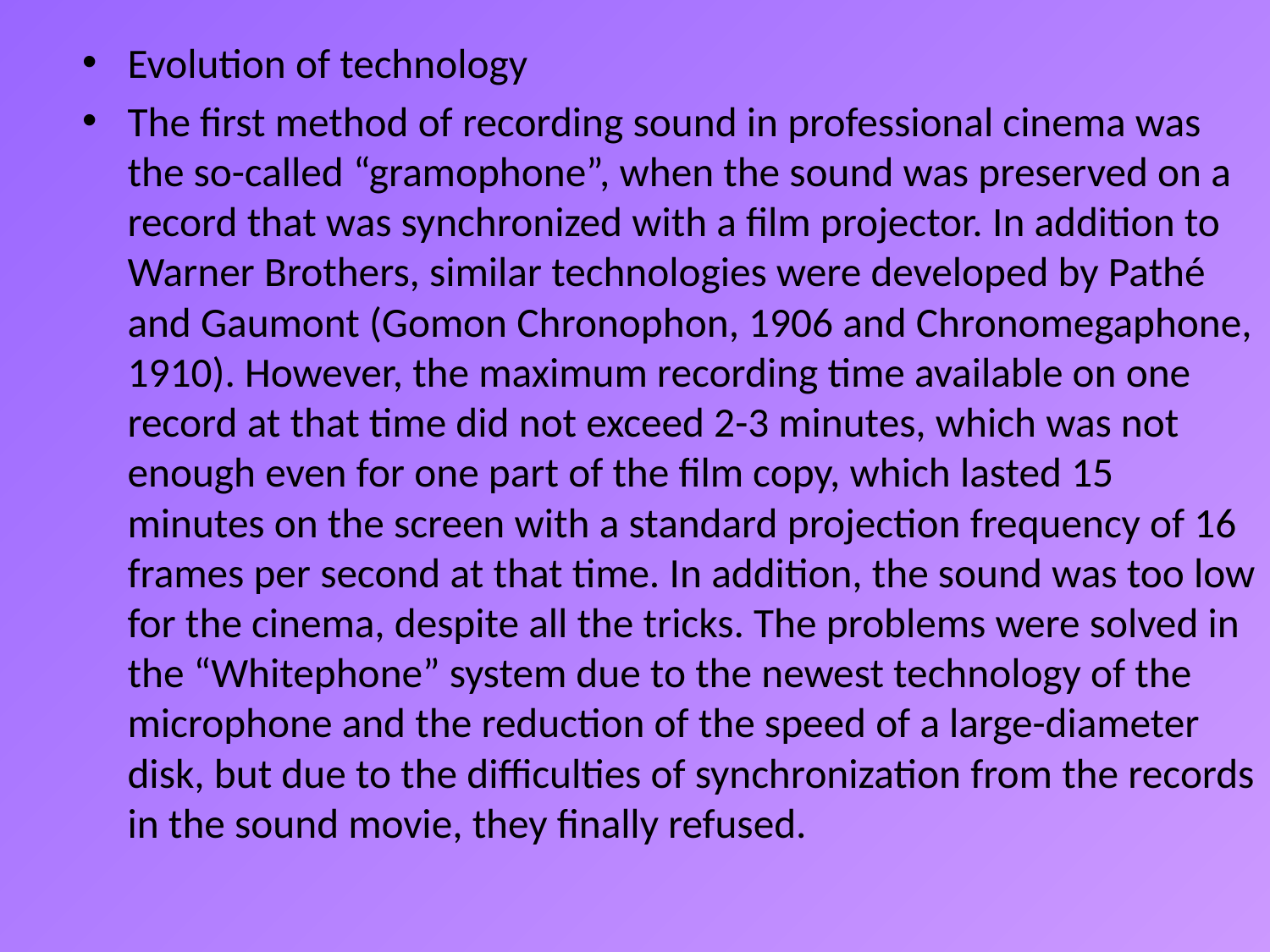

Evolution of technology
The first method of recording sound in professional cinema was the so-called “gramophone”, when the sound was preserved on a record that was synchronized with a film projector. In addition to Warner Brothers, similar technologies were developed by Pathé and Gaumont (Gomon Chronophon, 1906 and Chronomegaphone, 1910). However, the maximum recording time available on one record at that time did not exceed 2-3 minutes, which was not enough even for one part of the film copy, which lasted 15 minutes on the screen with a standard projection frequency of 16 frames per second at that time. In addition, the sound was too low for the cinema, despite all the tricks. The problems were solved in the “Whitephone” system due to the newest technology of the microphone and the reduction of the speed of a large-diameter disk, but due to the difficulties of synchronization from the records in the sound movie, they finally refused.